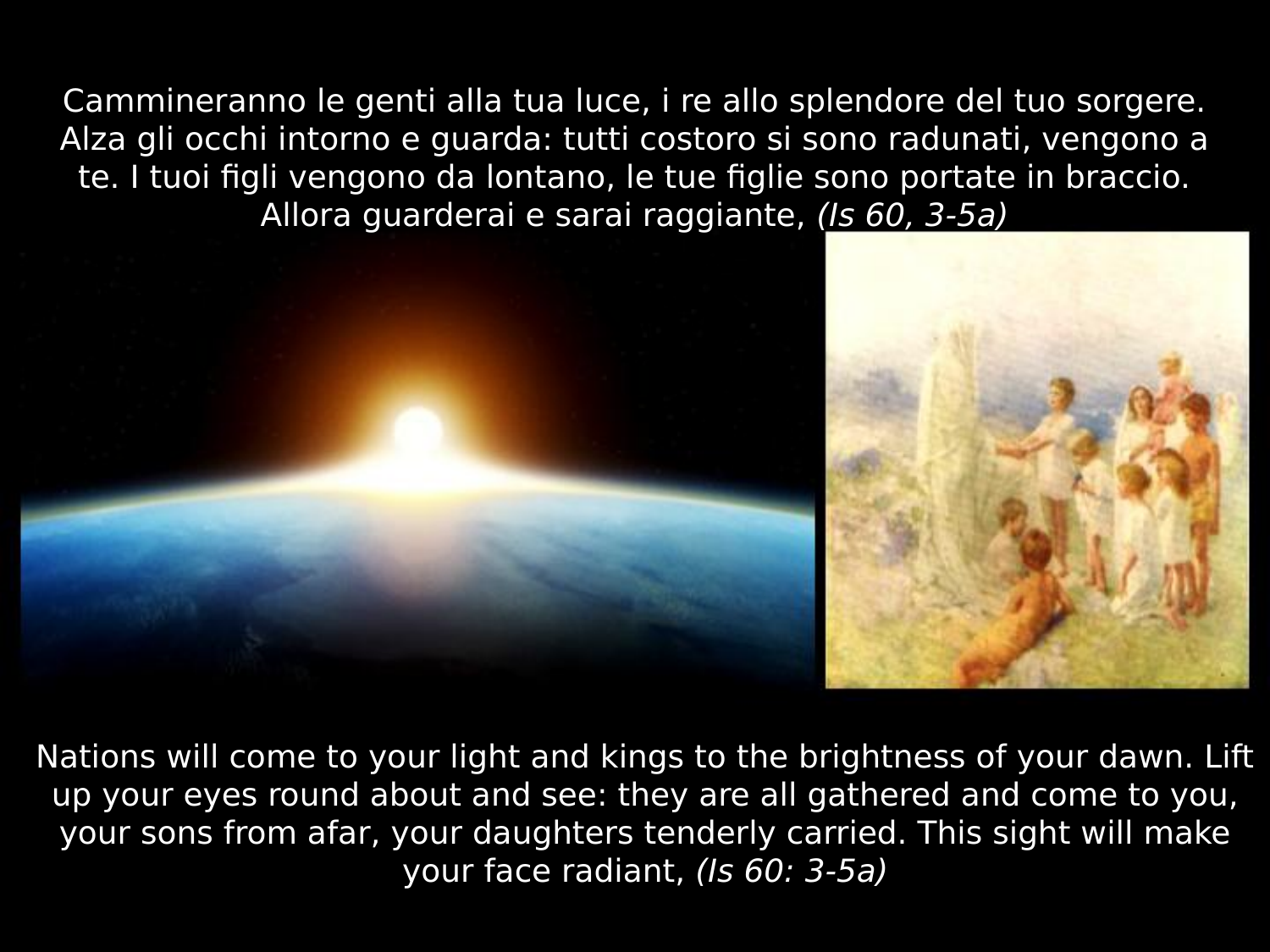

#
Cammineranno le genti alla tua luce, i re allo splendore del tuo sorgere. Alza gli occhi intorno e guarda: tutti costoro si sono radunati, vengono a te. I tuoi figli vengono da lontano, le tue figlie sono portate in braccio. Allora guarderai e sarai raggiante, (Is 60, 3-5a)
Nations will come to your light and kings to the brightness of your dawn. Lift up your eyes round about and see: they are all gathered and come to you, your sons from afar, your daughters tenderly carried. This sight will make your face radiant, (Is 60: 3-5a)